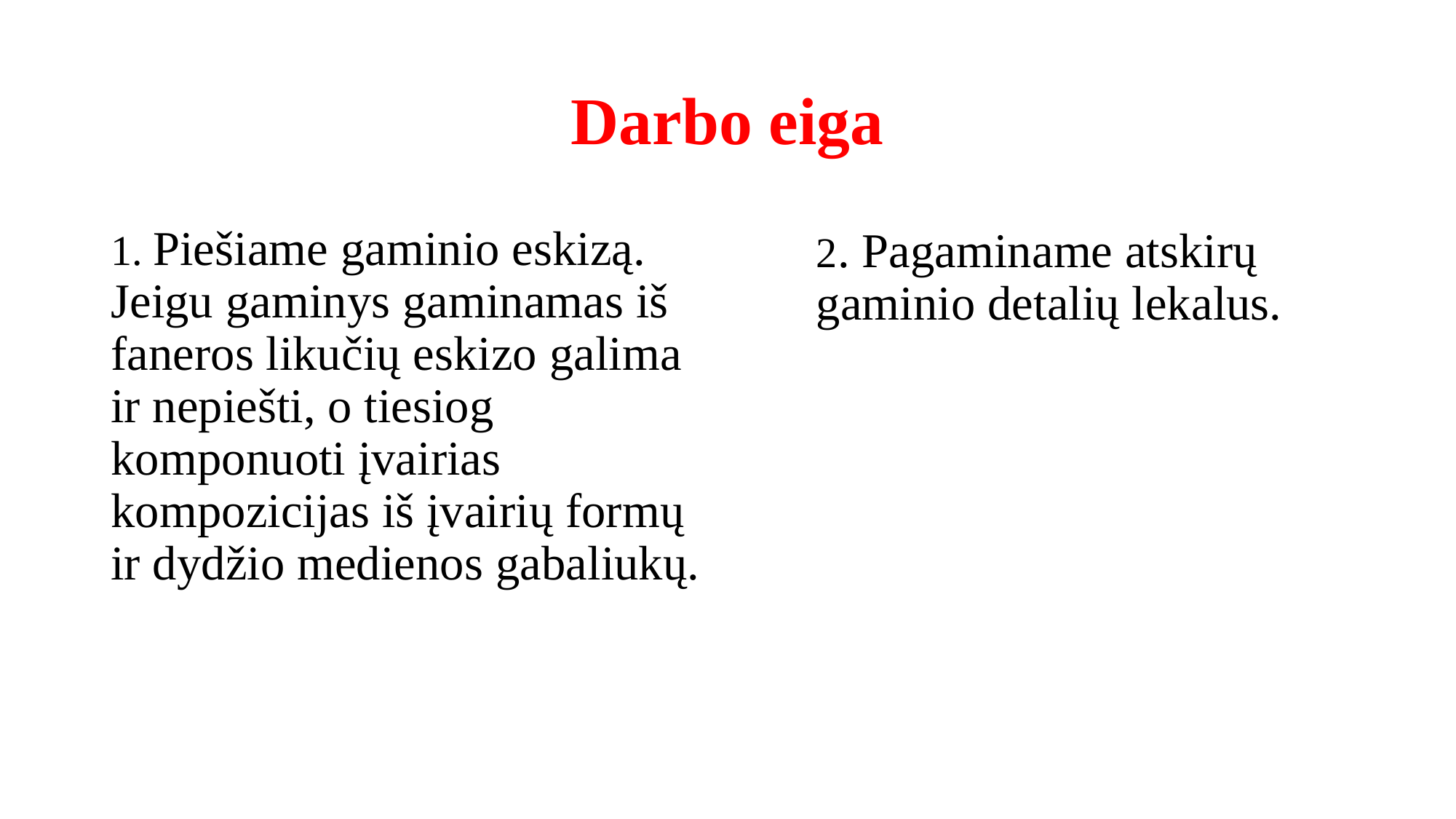

# Darbo eiga
1. Piešiame gaminio eskizą. Jeigu gaminys gaminamas iš  faneros likučių eskizo galima ir nepiešti, o tiesiog komponuoti įvairias kompozicijas iš įvairių formų ir dydžio medienos gabaliukų.

2. Pagaminame atskirų gaminio detalių lekalus.